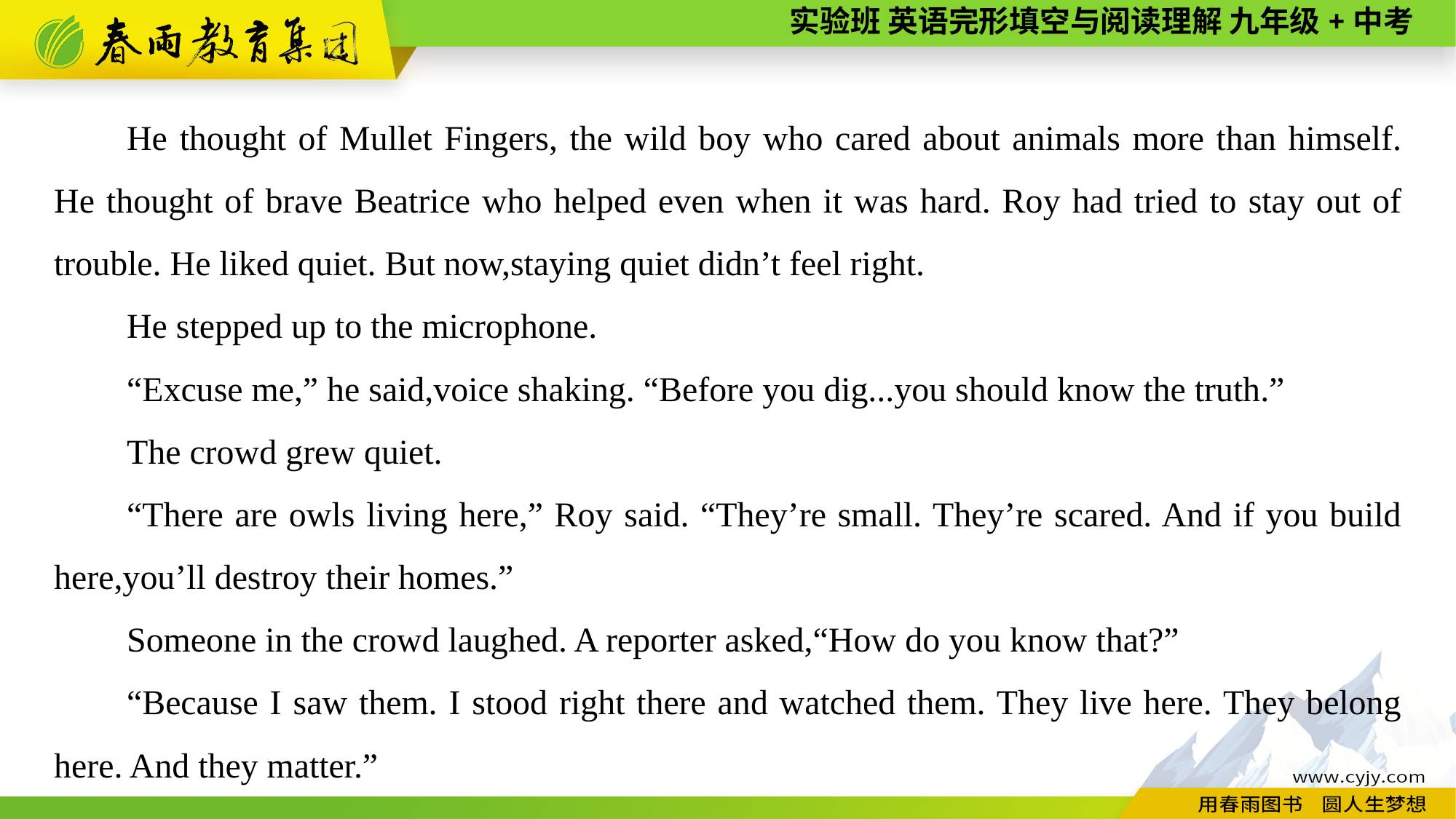

He thought of Mullet Fingers, the wild boy who cared about animals more than himself. He thought of brave Beatrice who helped even when it was hard. Roy had tried to stay out of trouble. He liked quiet. But now,staying quiet didn’t feel right.
He stepped up to the microphone.
“Excuse me,” he said,voice shaking. “Before you dig...you should know the truth.”
The crowd grew quiet.
“There are owls living here,” Roy said. “They’re small. They’re scared. And if you build here,you’ll destroy their homes.”
Someone in the crowd laughed. A reporter asked,“How do you know that?”
“Because I saw them. I stood right there and watched them. They live here. They belong here. And they matter.”